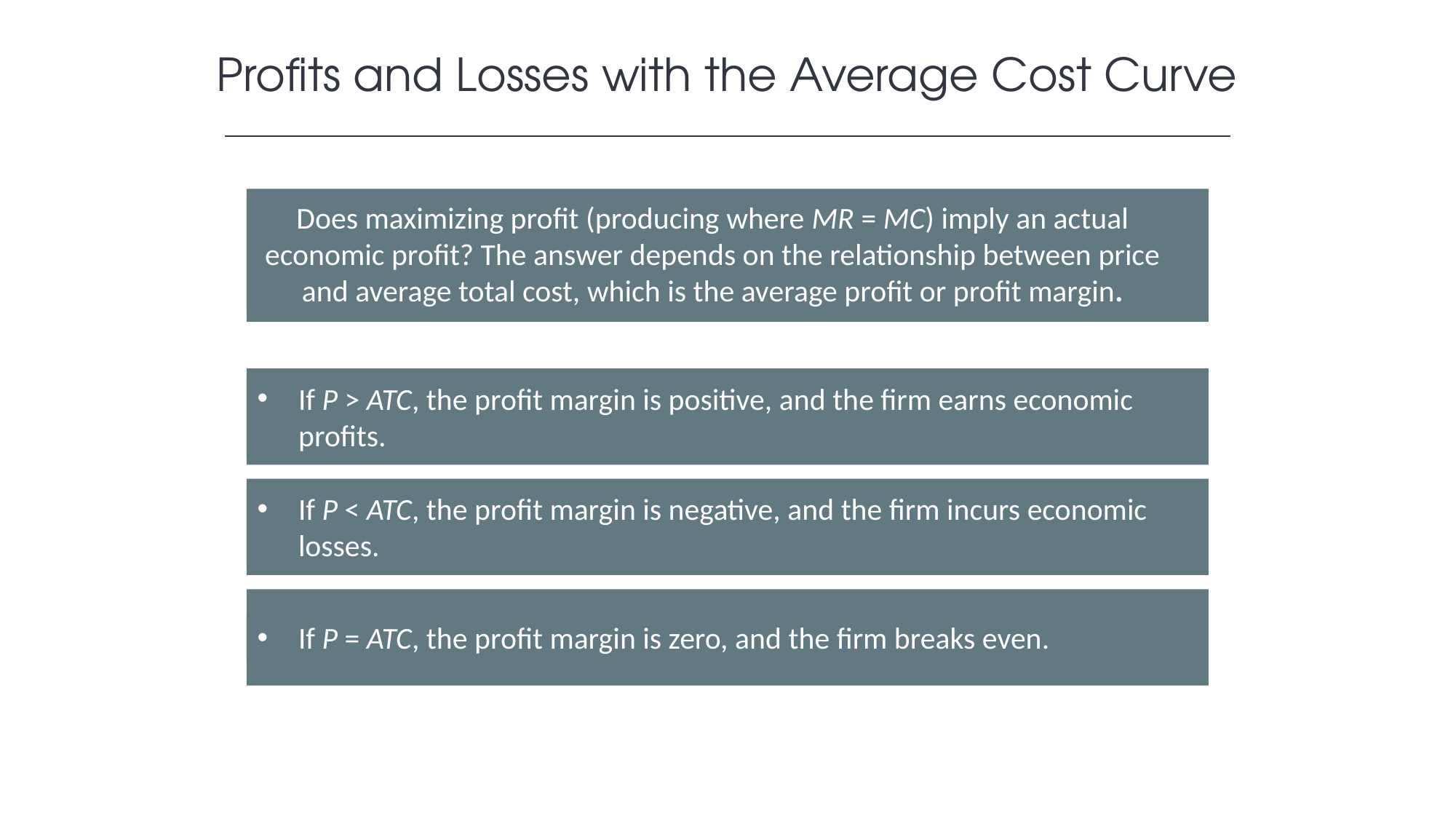

Profits and Losses with the Average Cost Curve

Does maximizing profit (producing where MR = MC) imply an actual economic profit? The answer depends on the relationship between price and average total cost, which is the average profit or profit margin.

If P > ATC, the profit margin is positive, and the firm earns economic profits.

If P < ATC, the profit margin is negative, and the firm incurs economic losses.

If P = ATC, the profit margin is zero, and the firm breaks even.